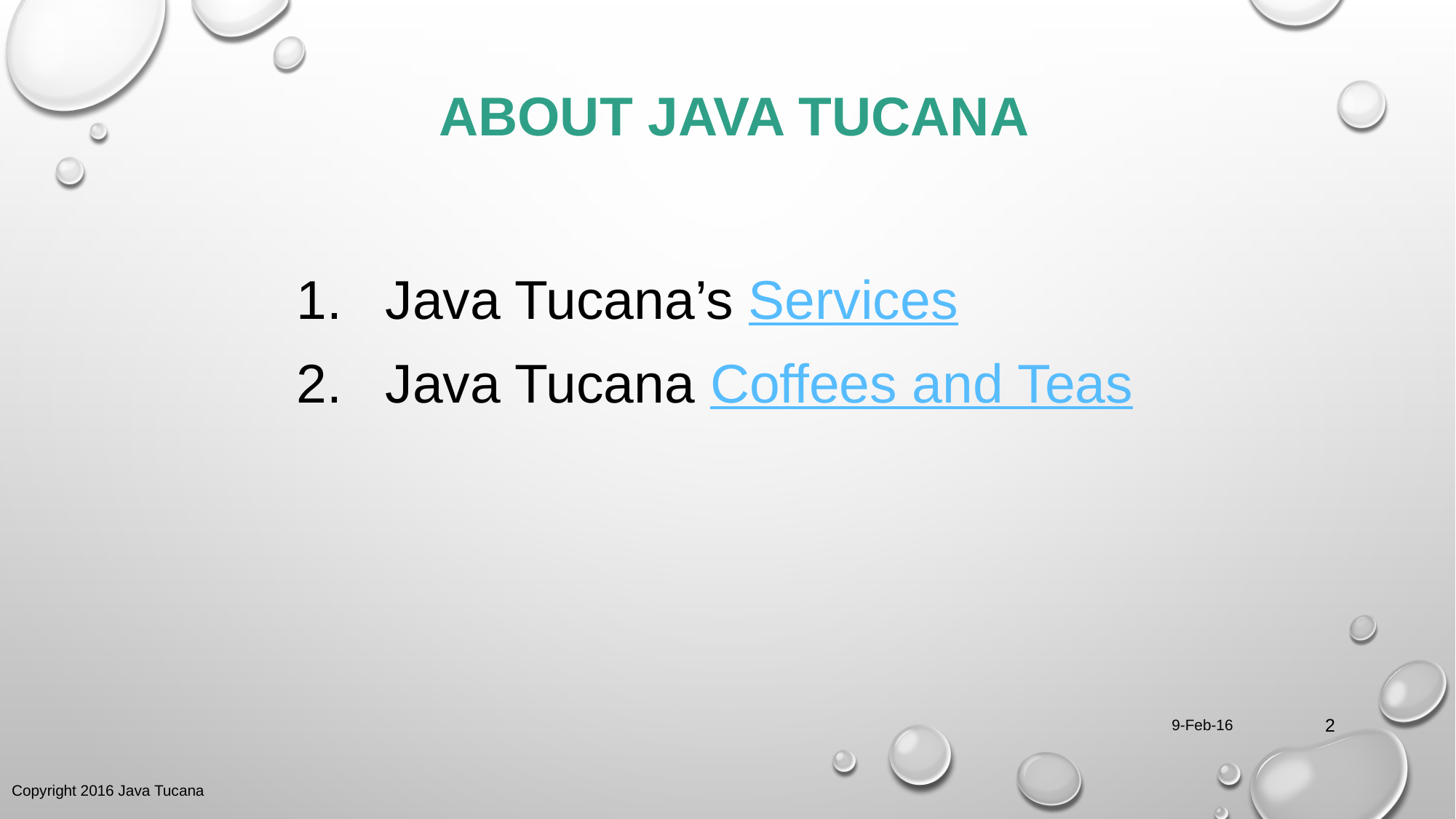

# About Java Tucana
Java Tucana’s Services
Java Tucana Coffees and Teas
9-Feb-16
2
Copyright 2016 Java Tucana